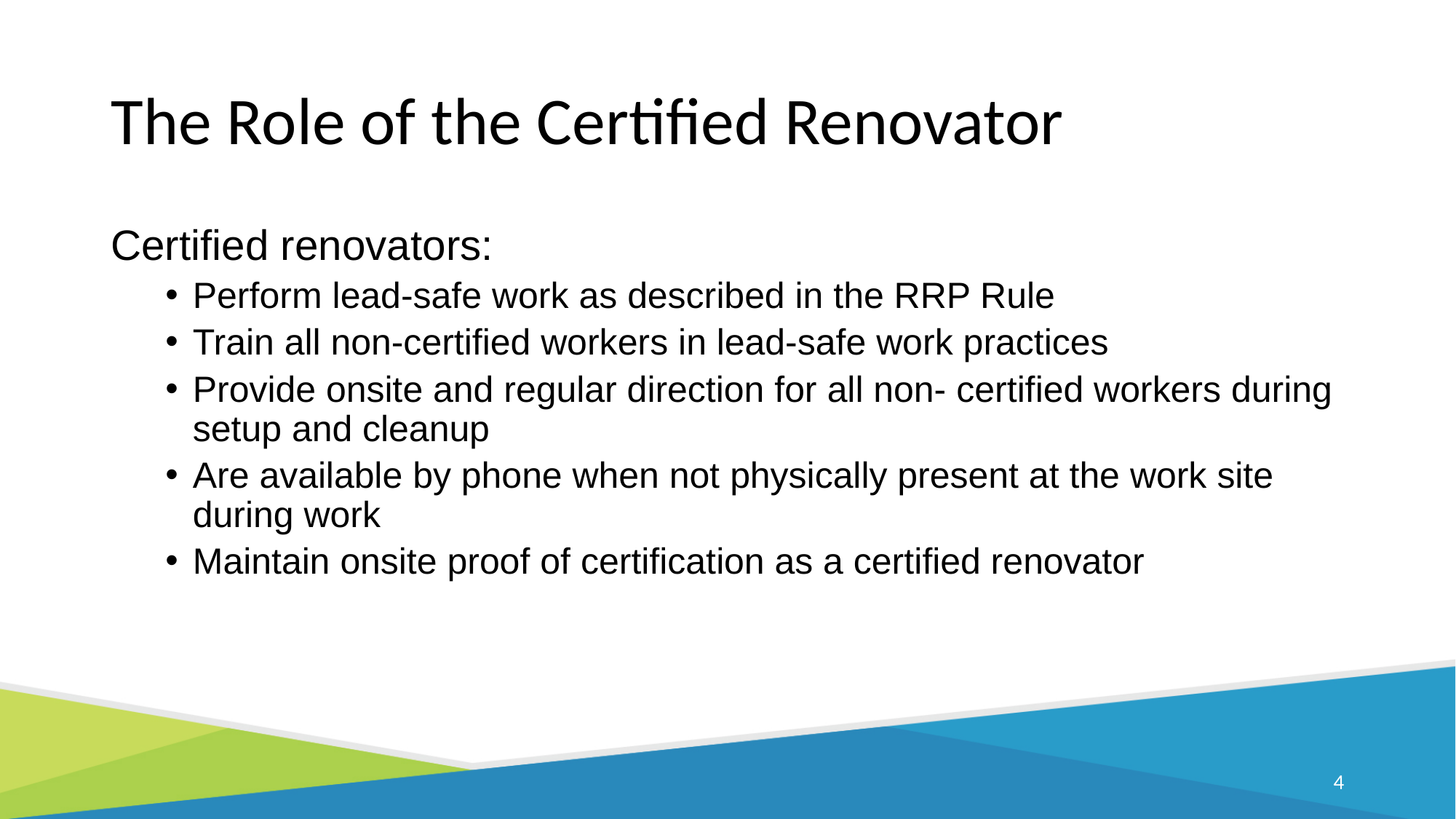

# The Role of the Certified Renovator
Certified renovators:
Perform lead-safe work as described in the RRP Rule
Train all non-certified workers in lead-safe work practices
Provide onsite and regular direction for all non- certified workers during setup and cleanup
Are available by phone when not physically present at the work site during work
Maintain onsite proof of certification as a certified renovator
4